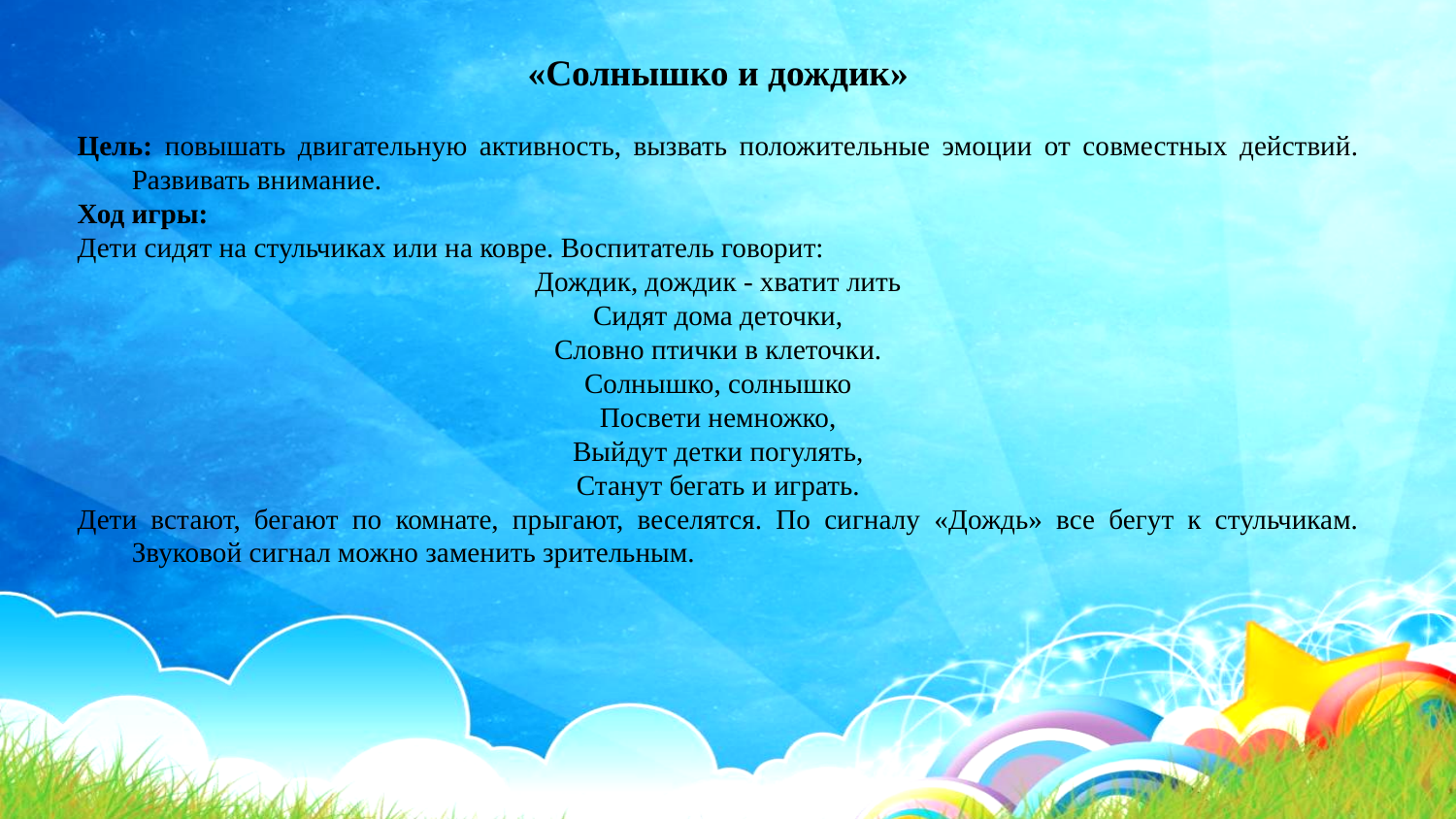

«Солнышко и дождик»

Цель: повышать двигательную активность, вызвать положительные эмоции от совместных действий. Развивать внимание.
Ход игры:
Дети сидят на стульчиках или на ковре. Воспитатель говорит:
Дождик, дождик - хватит лить
Сидят дома деточки,
Словно птички в клеточки.
Солнышко, солнышко
Посвети немножко,
Выйдут детки погулять,
Станут бегать и играть.
Дети встают, бегают по комнате, прыгают, веселятся. По сигналу «Дождь» все бегут к стульчикам. Звуковой сигнал можно заменить зрительным.